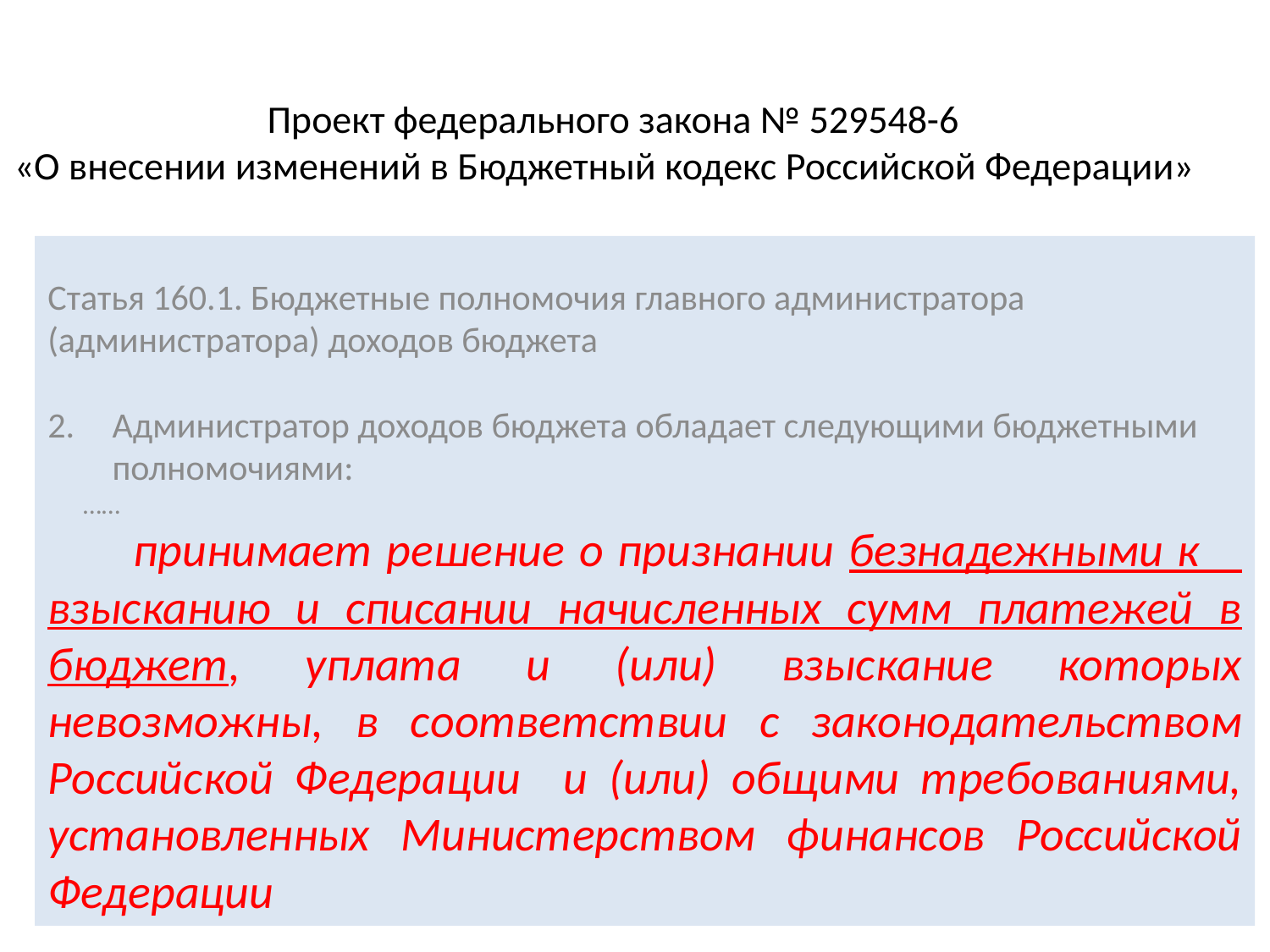

# Проект федерального закона № 529548-6 «О внесении изменений в Бюджетный кодекс Российской Федерации»

Статья 160.1. Бюджетные полномочия главного администратора (администратора) доходов бюджета

Администратор доходов бюджета обладает следующими бюджетными полномочиями:
      ……
      принимает решение о признании безнадежными к    взысканию и списании начисленных сумм платежей в бюджет, уплата и (или) взыскание которых невозможны, в соответствии с законодательством Российской Федерации  и (или) общими требованиями, установленных Министерством финансов Российской Федерации